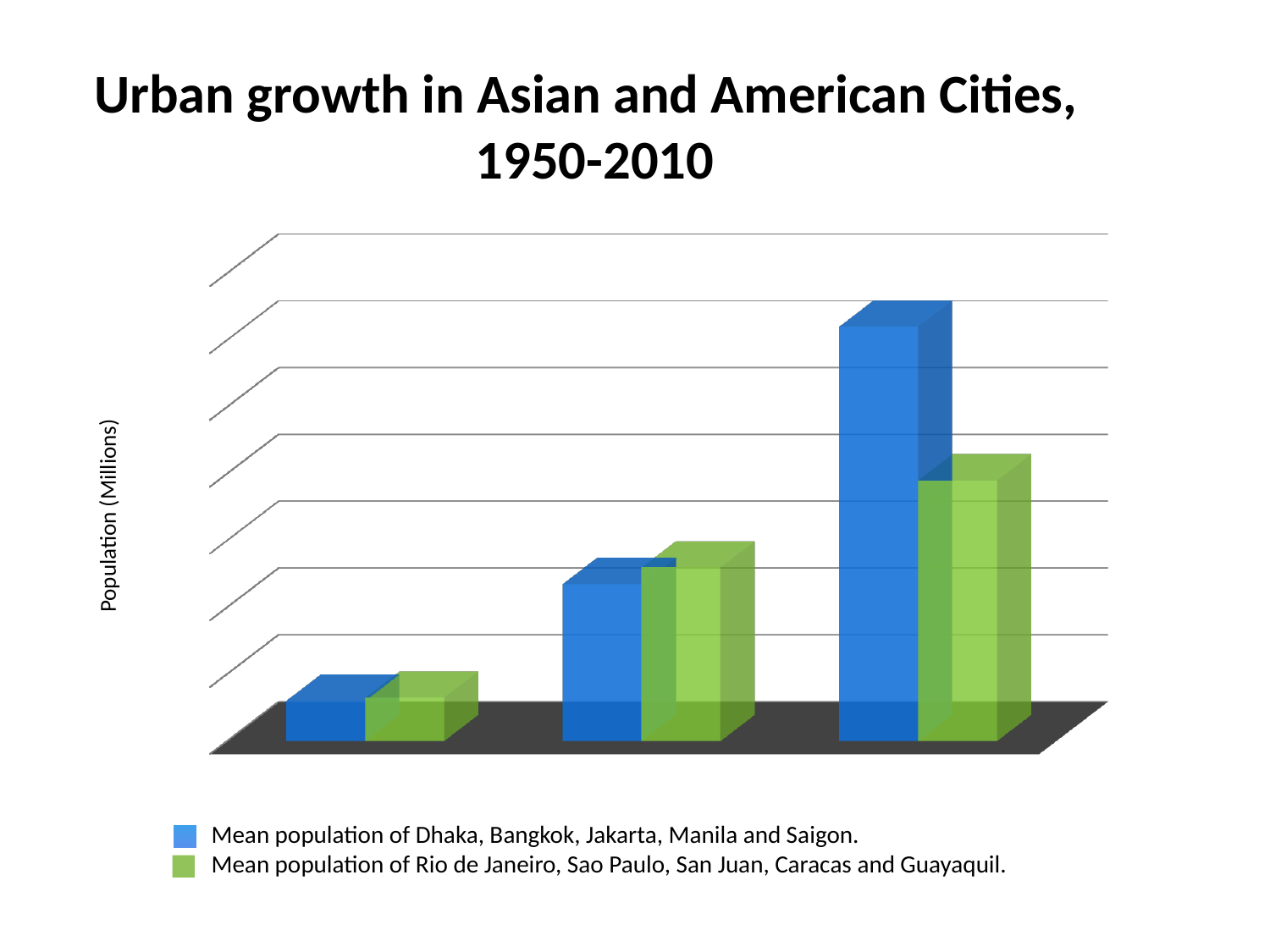

Urban growth in Asian and American Cities, 					1950-2010

[unsupported chart]

Population (Millions)
Mean population of Dhaka, Bangkok, Jakarta, Manila and Saigon.
Mean population of Rio de Janeiro, Sao Paulo, San Juan, Caracas and Guayaquil.